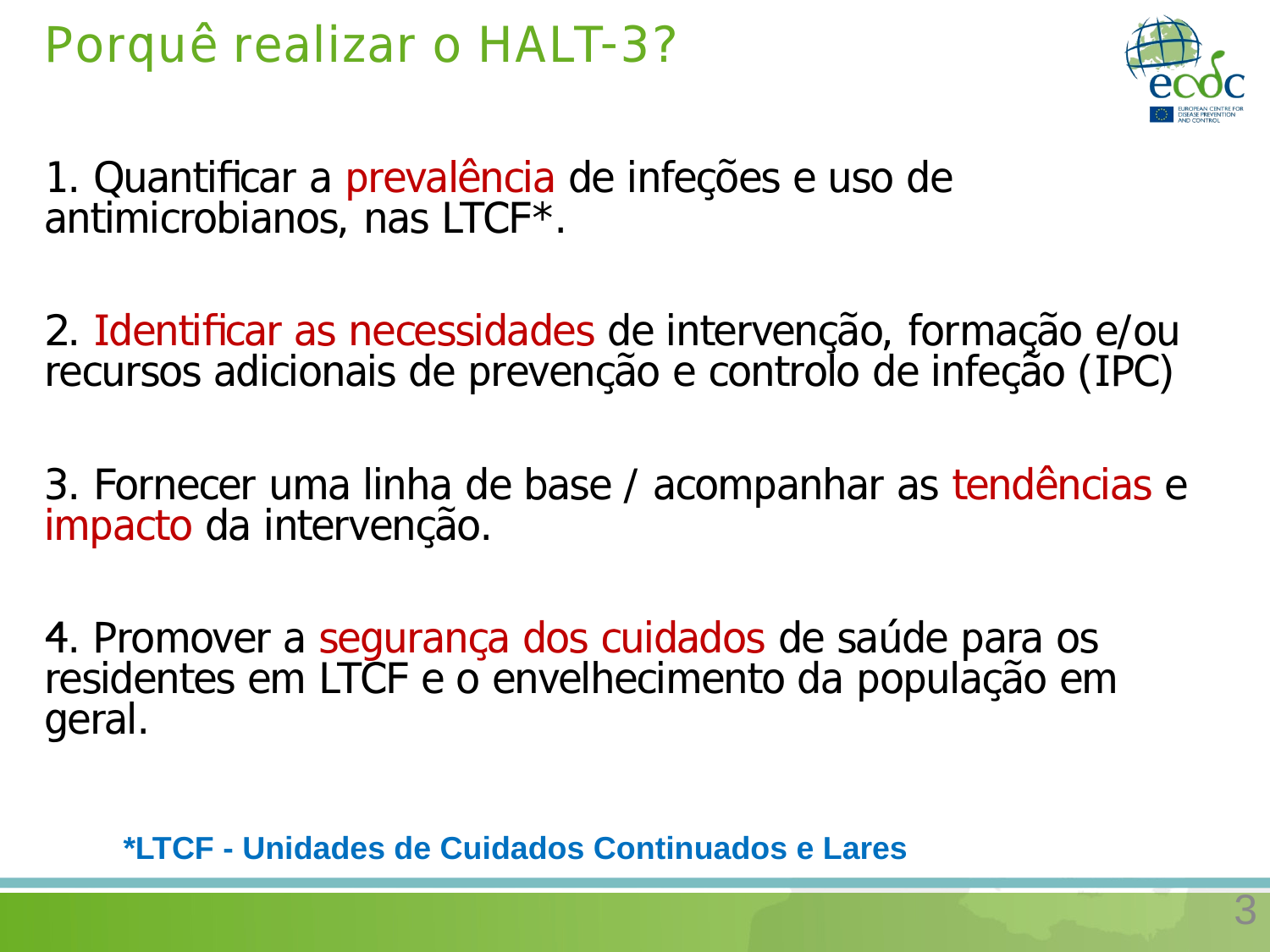

# Porquê realizar o HALT-3?
 Quantificar a prevalência de infeções e uso de antimicrobianos, nas LTCF*.

 Identificar as necessidades de intervenção, formação e/ou recursos adicionais de prevenção e controlo de infeção (IPC)

 Fornecer uma linha de base / acompanhar as tendências e impacto da intervenção.

 Promover a segurança dos cuidados de saúde para os residentes em LTCF e o envelhecimento da população em geral.

*LTCF - Unidades de Cuidados Continuados e Lares
3